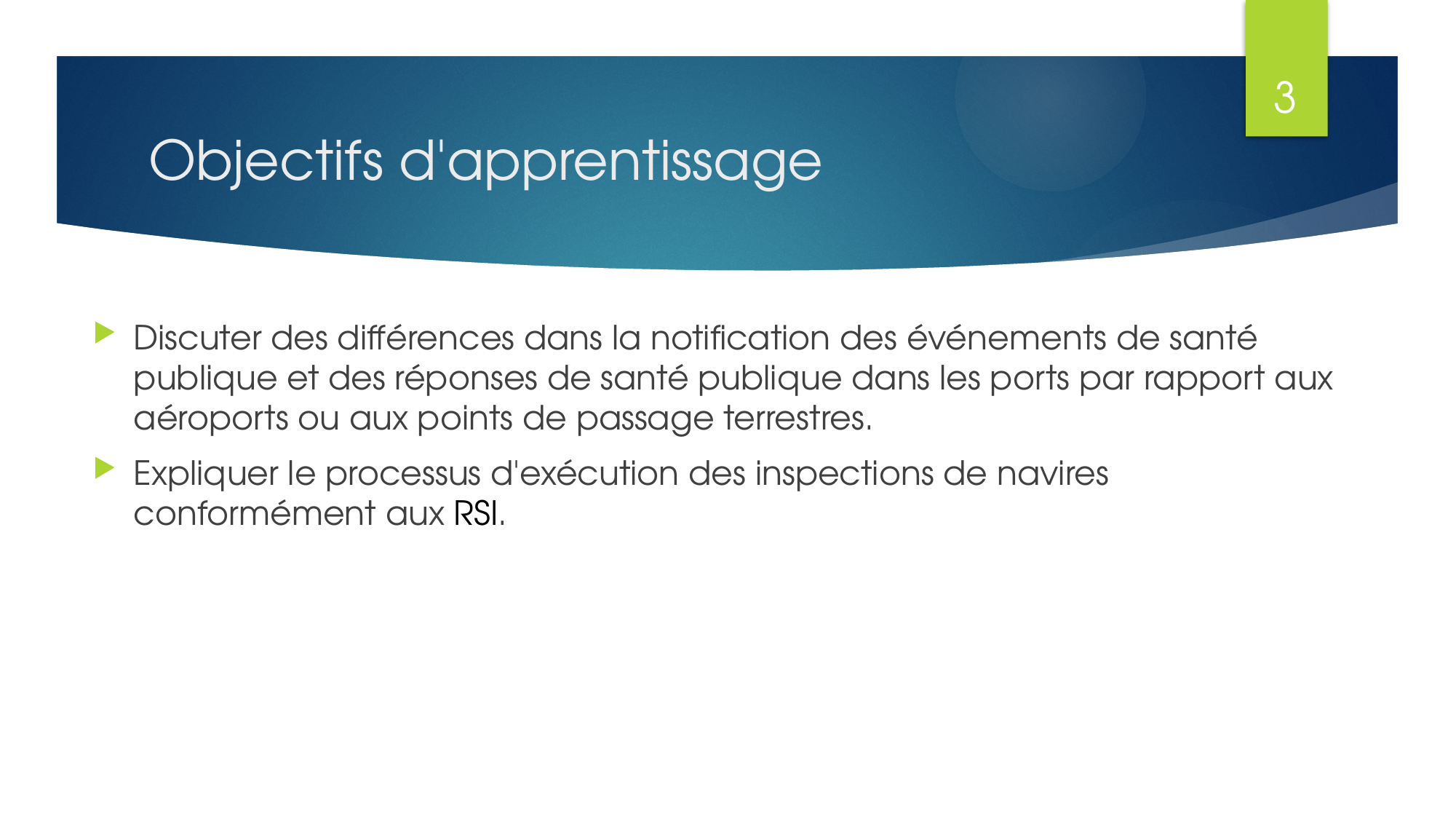

3
# Objectifs d'apprentissage
Discuter des différences dans la notification des événements de santé publique et des réponses de santé publique dans les ports par rapport aux aéroports ou aux points de passage terrestres.
Expliquer le processus d'exécution des inspections de navires conformément aux RSI.